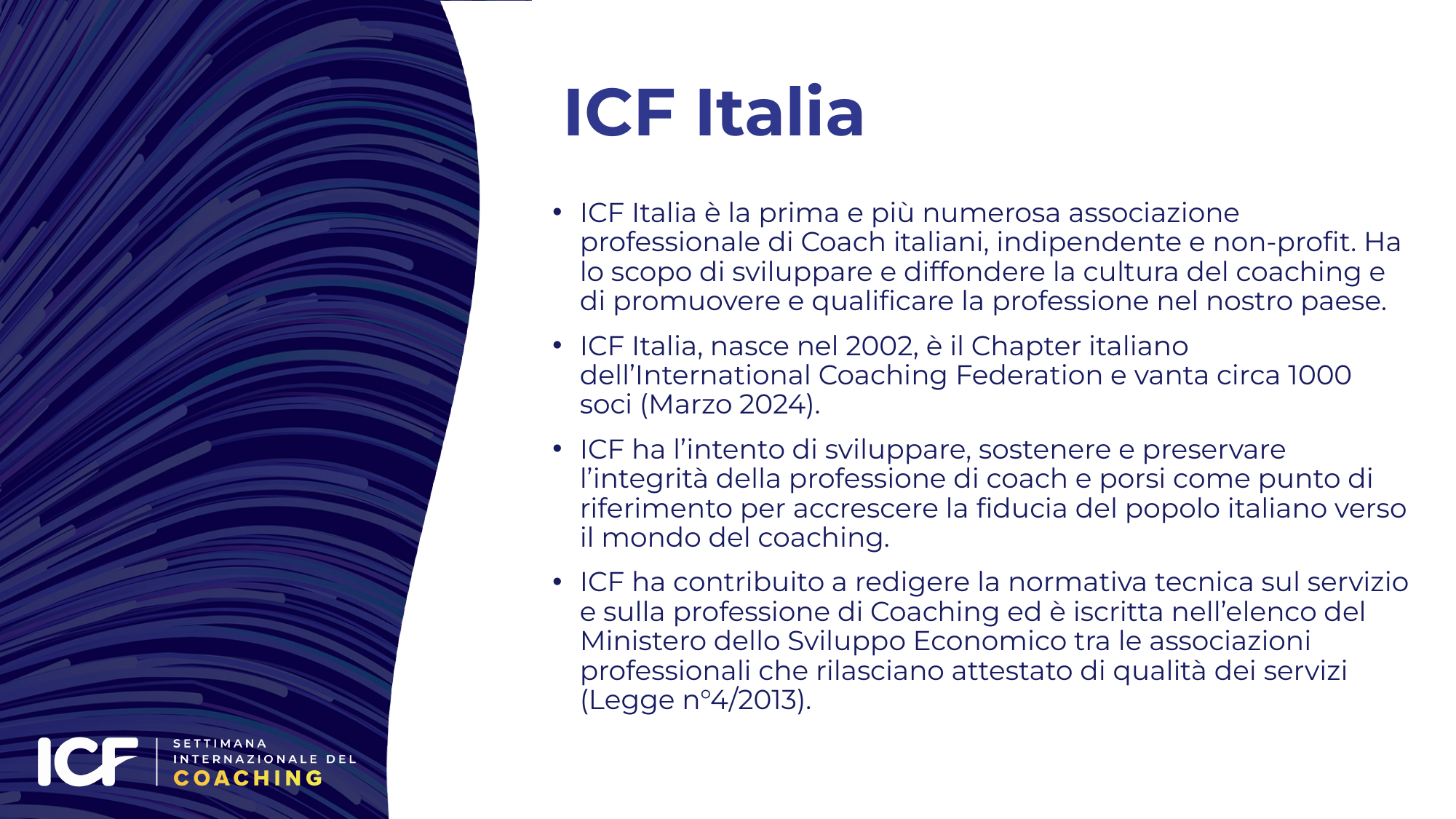

# ICF Italia

ICF Italia è la prima e più numerosa associazione professionale di Coach italiani, indipendente e non-profit. Ha lo scopo di sviluppare e diffondere la cultura del coaching e di promuovere e qualificare la professione nel nostro paese.
ICF Italia, nasce nel 2002, è il Chapter italiano dell’International Coaching Federation e vanta circa 1000 soci (Marzo 2024).
ICF ha l’intento di sviluppare, sostenere e preservare l’integrità della professione di coach e porsi come punto di riferimento per accrescere la fiducia del popolo italiano verso il mondo del coaching.
ICF ha contribuito a redigere la normativa tecnica sul servizio e sulla professione di Coaching ed è iscritta nell’elenco del Ministero dello Sviluppo Economico tra le associazioni professionali che rilasciano attestato di qualità dei servizi (Legge n°4/2013).